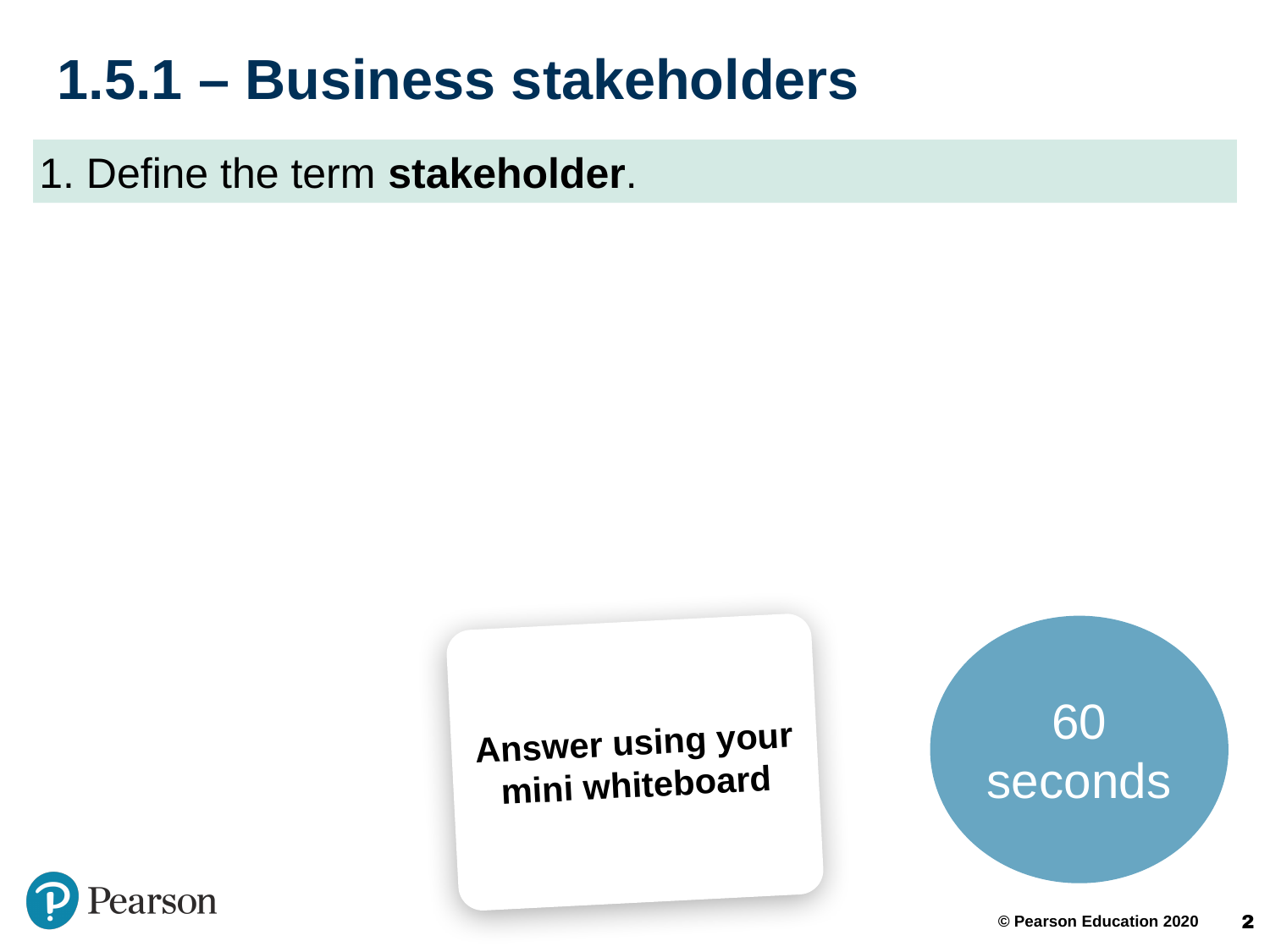

# 1.5.1 – Business stakeholders
1. Define the term stakeholder.

60 seconds

Answer using your mini whiteboard

2